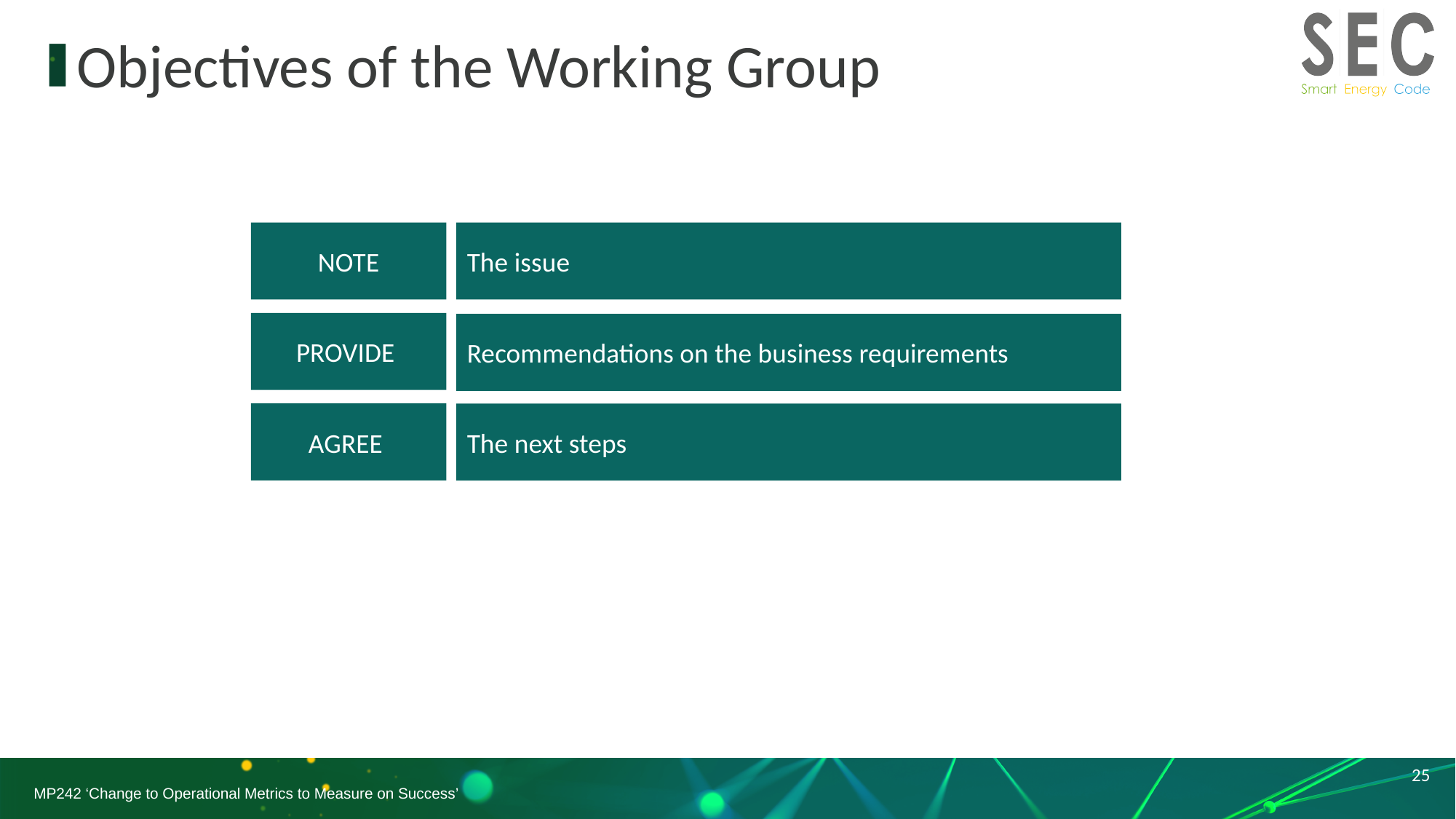

# Objectives of the Working Group
NOTE
The issue
PROVIDE
Recommendations on the business requirements
AGREE
The next steps
25
MP242 ‘Change to Operational Metrics to Measure on Success’